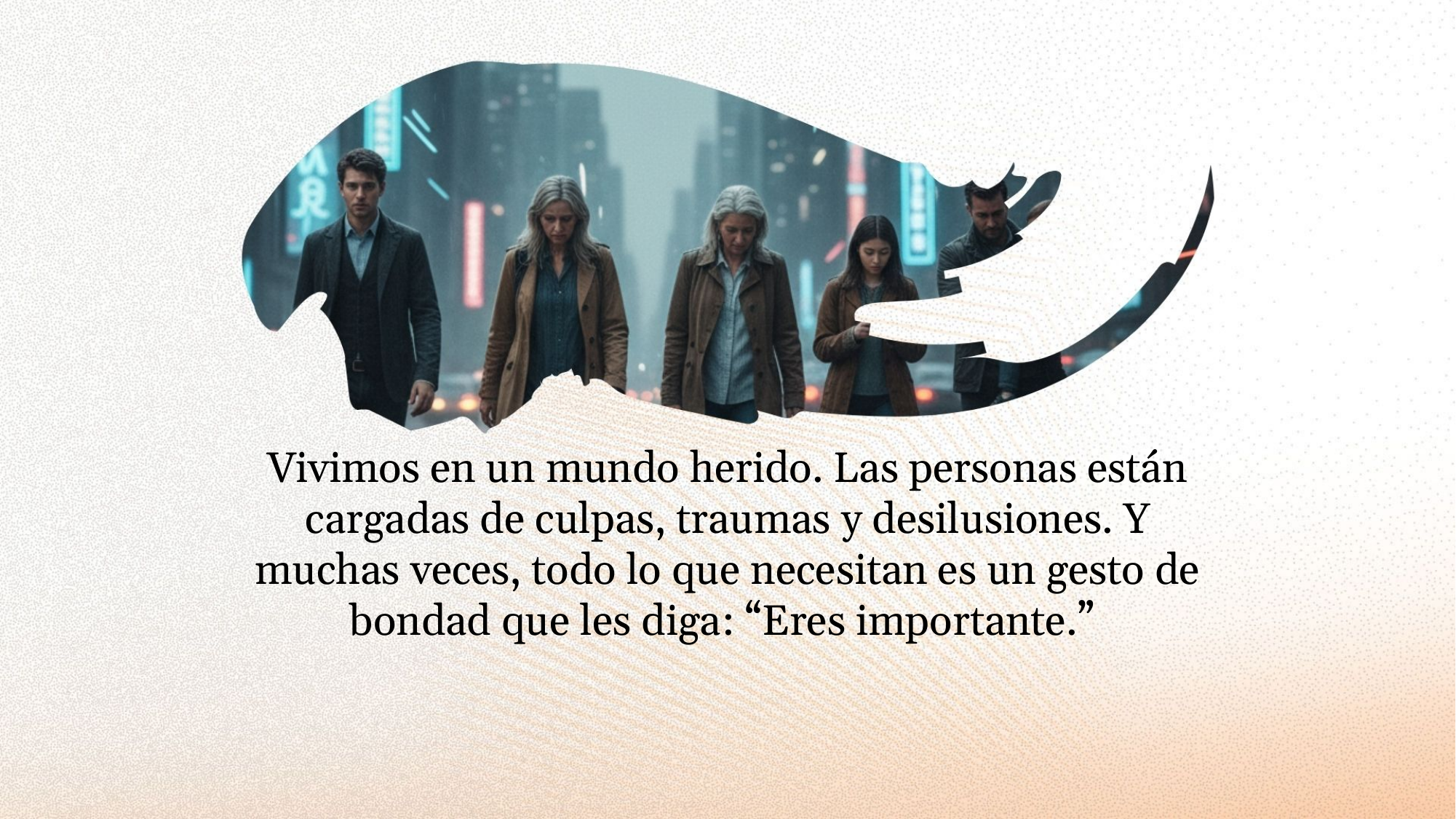

Vivimos en un mundo herido. Las personas están cargadas de culpas, traumas y desilusiones. Y muchas veces, todo lo que necesitan es un gesto de bondad que les diga: “Eres importante.”